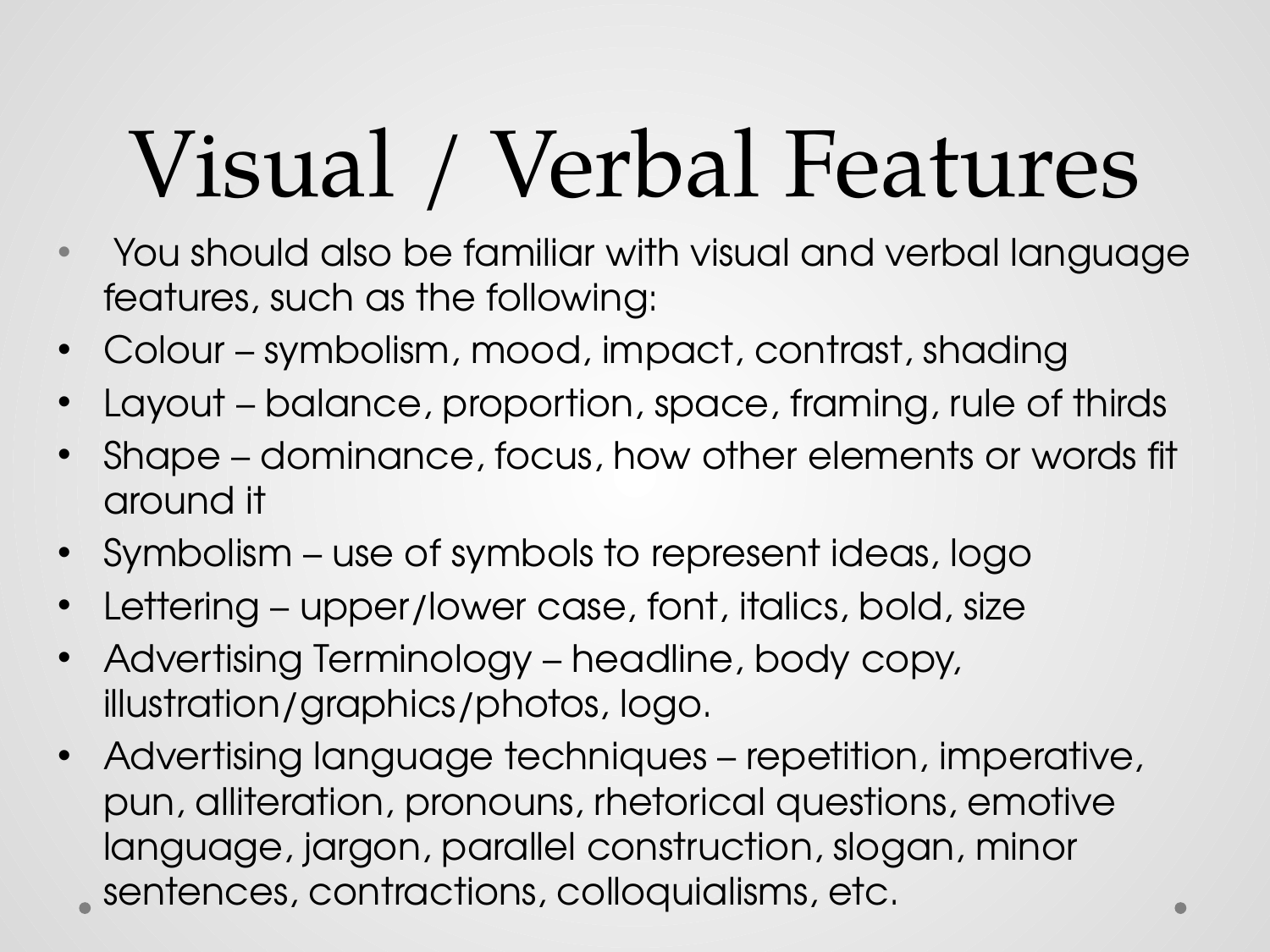

# Visual / Verbal Features
 You should also be familiar with visual and verbal language features, such as the following:
Colour – symbolism, mood, impact, contrast, shading
Layout – balance, proportion, space, framing, rule of thirds
Shape – dominance, focus, how other elements or words fit around it
Symbolism – use of symbols to represent ideas, logo
Lettering – upper/lower case, font, italics, bold, size
Advertising Terminology – headline, body copy, illustration/graphics/photos, logo.
Advertising language techniques – repetition, imperative, pun, alliteration, pronouns, rhetorical questions, emotive language, jargon, parallel construction, slogan, minor sentences, contractions, colloquialisms, etc.